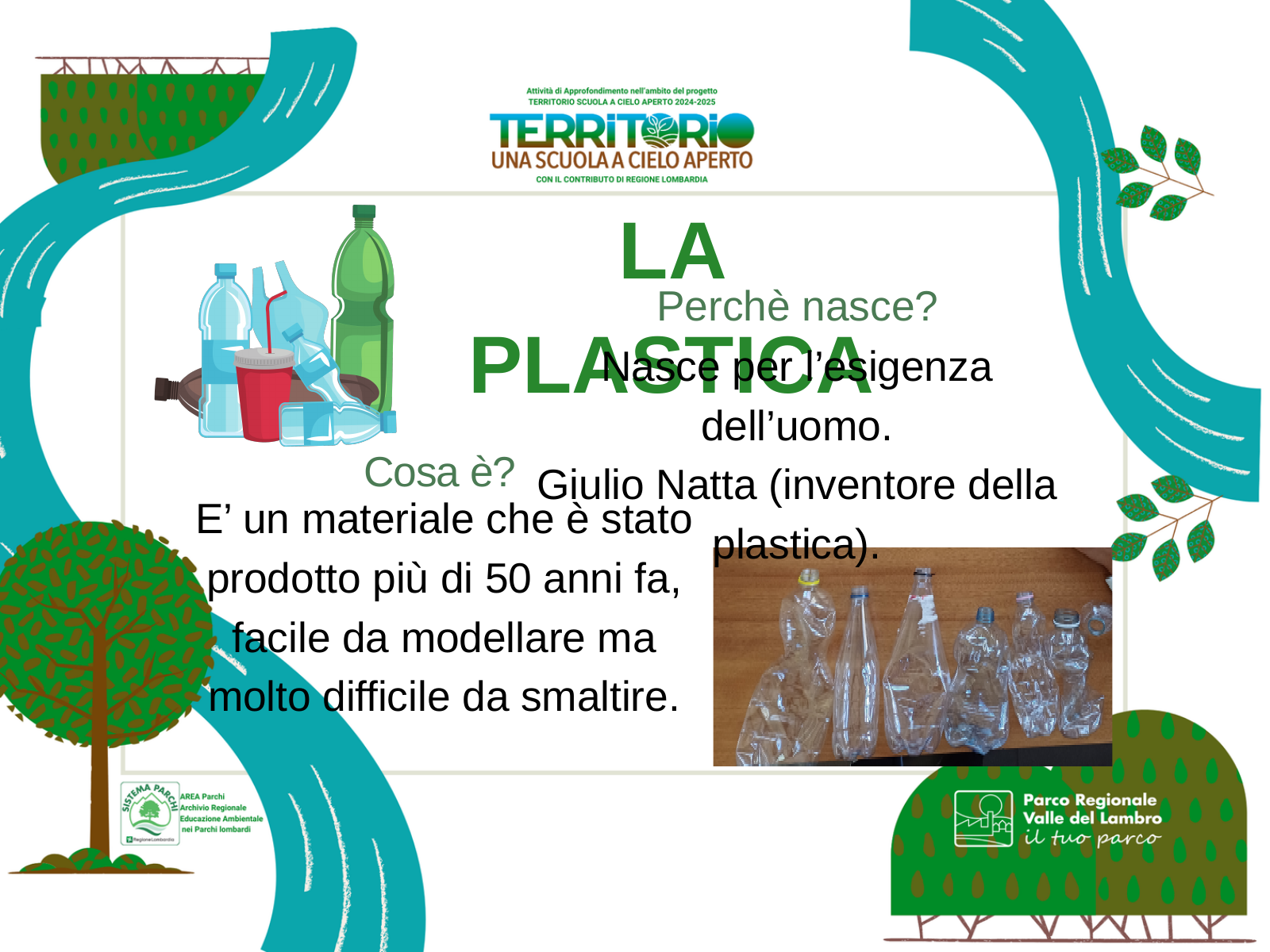

LA PLASTICA

Perchè nasce?
Nasce per l’esigenza dell’uomo.
Giulio Natta (inventore della plastica).
Cosa è?
E’ un materiale che è stato prodotto più di 50 anni fa, facile da modellare ma molto difficile da smaltire.